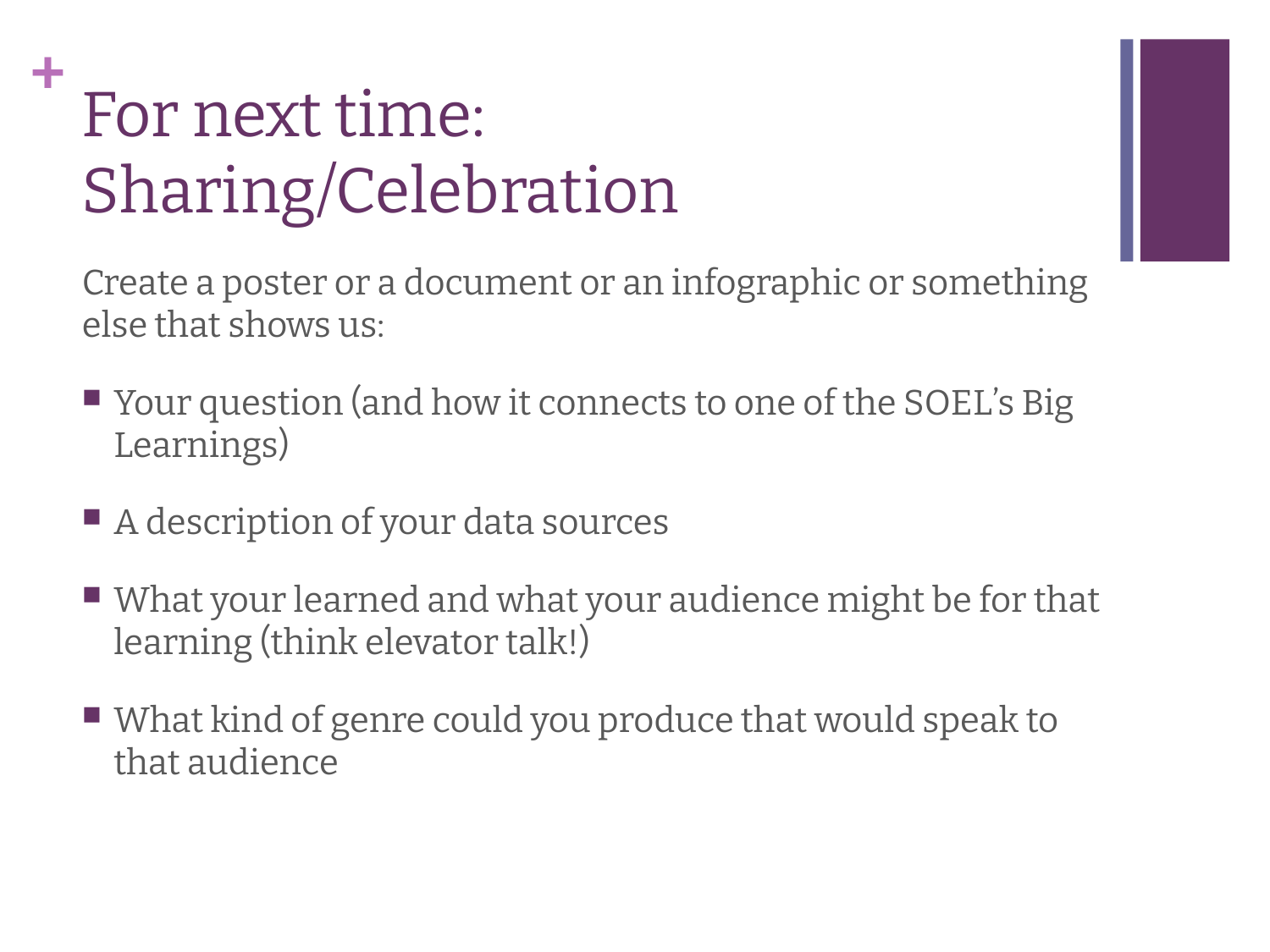

# For next time: Sharing/Celebration
Create a poster or a document or an infographic or something else that shows us:
Your question (and how it connects to one of the SOEL’s Big Learnings)
A description of your data sources
What your learned and what your audience might be for that learning (think elevator talk!)
What kind of genre could you produce that would speak to that audience